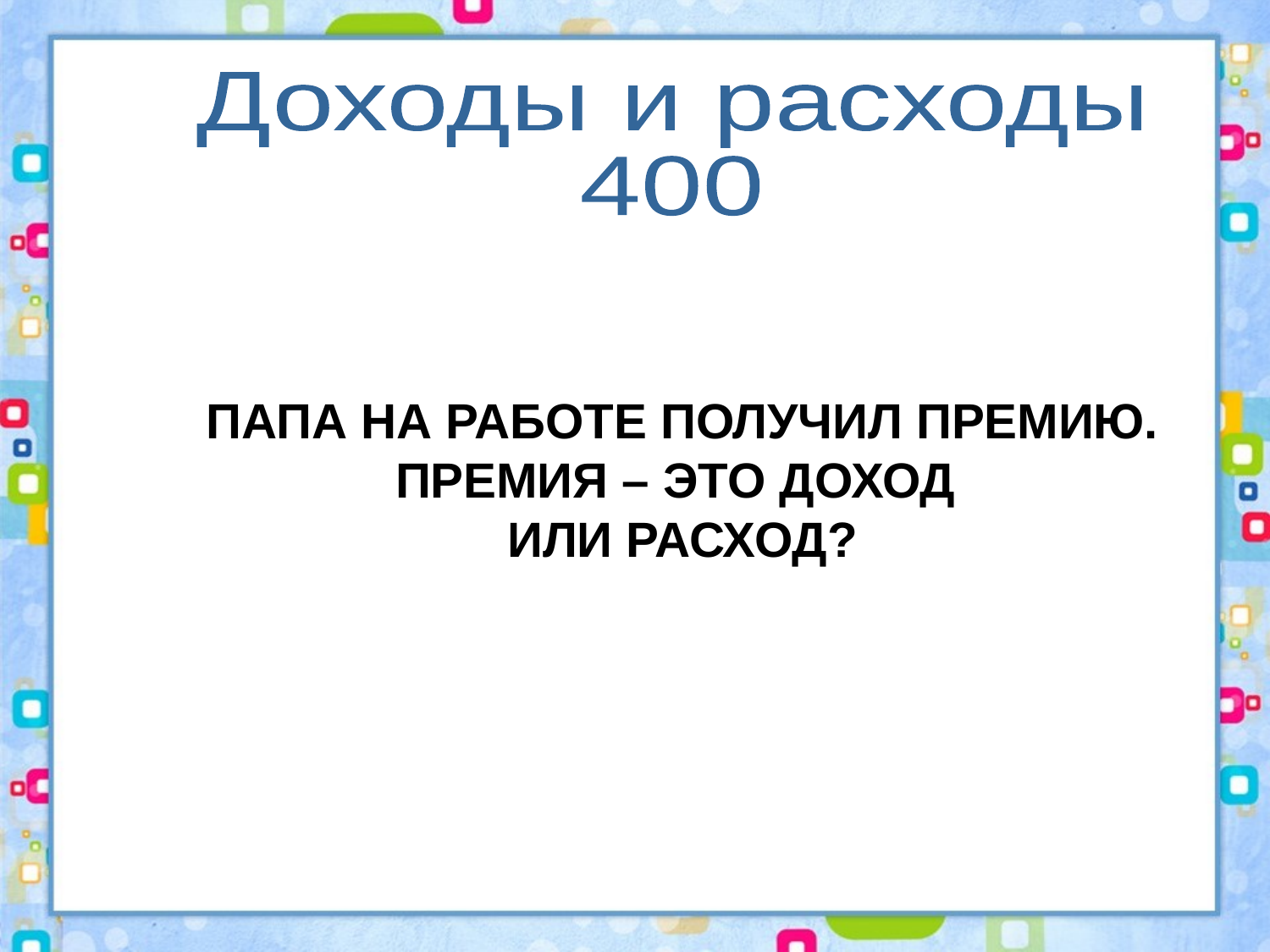

Доходы и расходы
400
ПАПА НА РАБОТЕ ПОЛУЧИЛ ПРЕМИЮ. ПРЕМИЯ – ЭТО ДОХОД
ИЛИ РАСХОД?